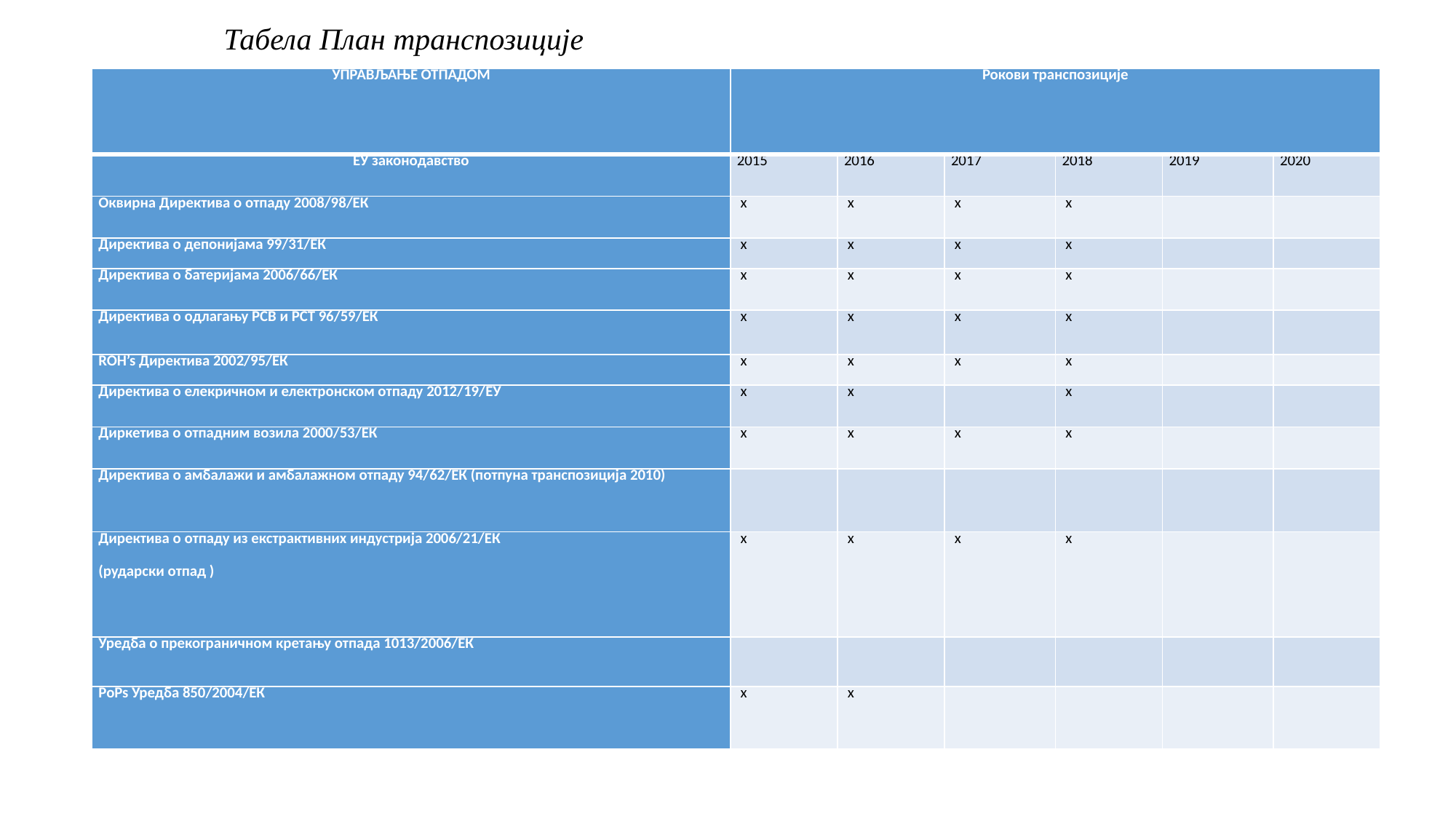

Табела План транспозиције

| УПРАВЉАЊЕ ОТПАДОМ | Рокови транспозиције |  |  |  |  |  |
| --- | --- | --- | --- | --- | --- | --- |
| ЕУ законодавство | 2015 | 2016 | 2017 | 2018 | 2019 | 2020 |
| Оквирна Директива о отпаду 2008/98/ЕК | x | x | x | x |  |  |
| Директива о депонијама 99/31/ЕК | x | x | x | x |  |  |
| Директива о батеријама 2006/66/ЕК | x | x | x | x |  |  |
| Директива о одлагању PCB и PCT 96/59/ЕК | x | x | x | x |  |  |
| ROH’s Директива 2002/95/ЕК | x | x | x | x |  |  |
| Директива о елекричном и електронском отпаду 2012/19/ЕУ | x | x |  | x |  |  |
| Диркетива о отпадним возила 2000/53/ЕК | x | x | x | x |  |  |
| Директива о амбалажи и амбалажном отпаду 94/62/ЕК (потпуна транспозиција 2010) |  |  |  |  |  |  |
| Директива о отпаду из екстрактивних индустрија 2006/21/ЕК (рударски отпад ) | x | x | x | x |  |  |
| Уредба о прекограничном кретању отпада 1013/2006/ЕК |  |  |  |  |  |  |
| PoPs Уредба 850/2004/ЕК | x | x |  |  |  |  |